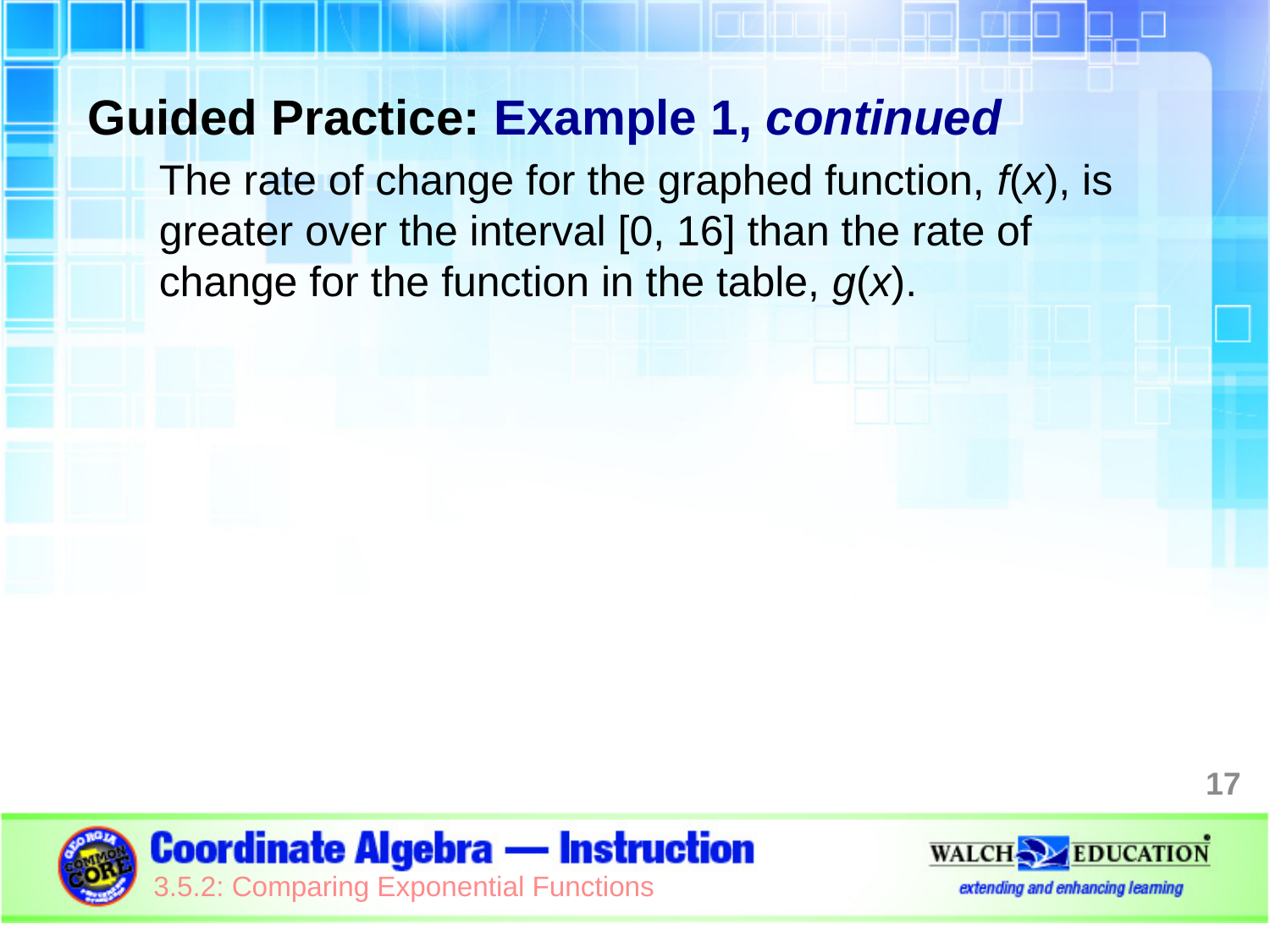

Guided Practice: Example 1, continued
The rate of change for the graphed function, f(x), is greater over the interval [0, 16] than the rate of change for the function in the table, g(x).

17
3.5.2: Comparing Exponential Functions